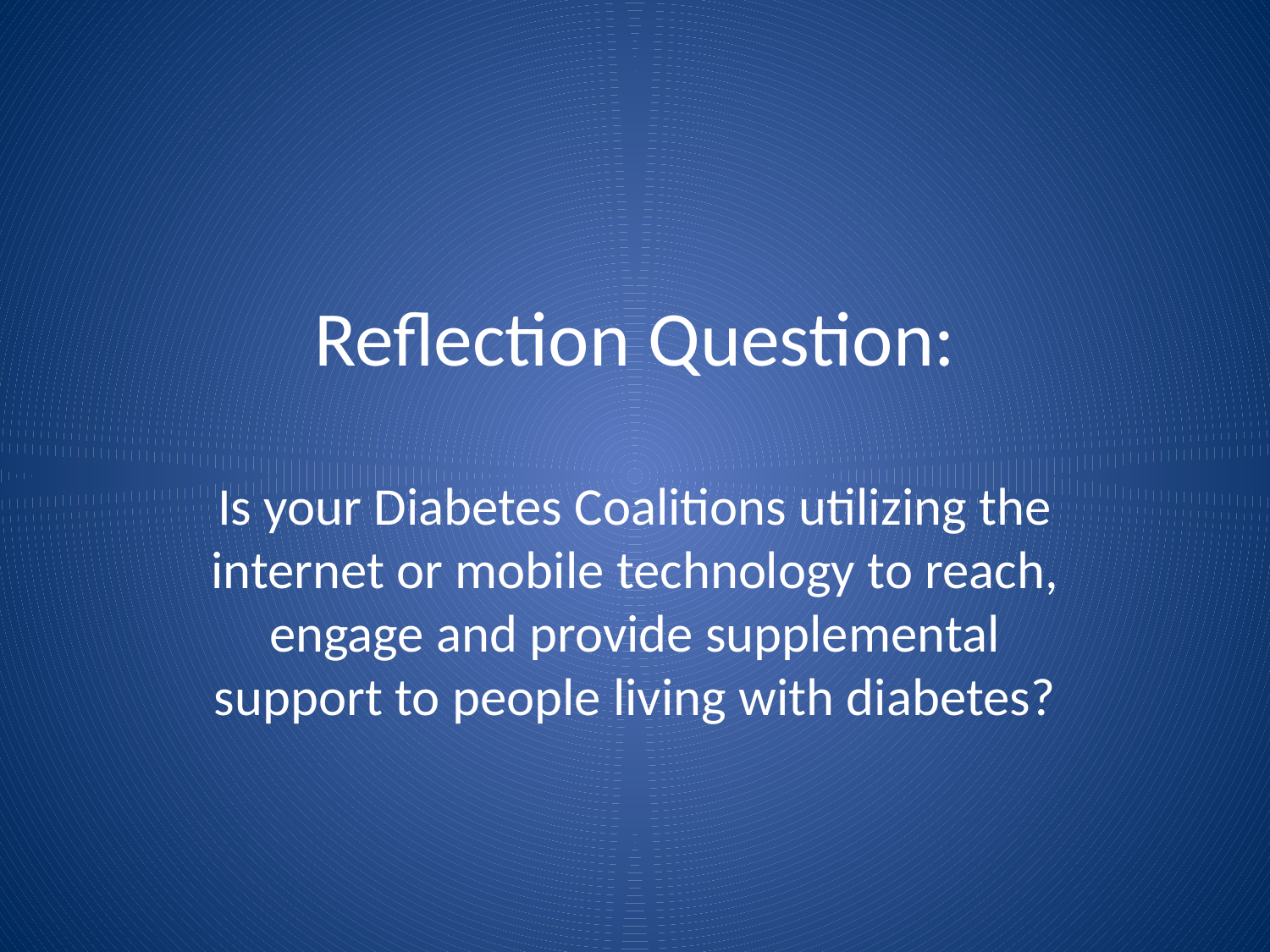

# Reflection Question:
Is your Diabetes Coalitions utilizing the internet or mobile technology to reach, engage and provide supplemental support to people living with diabetes?